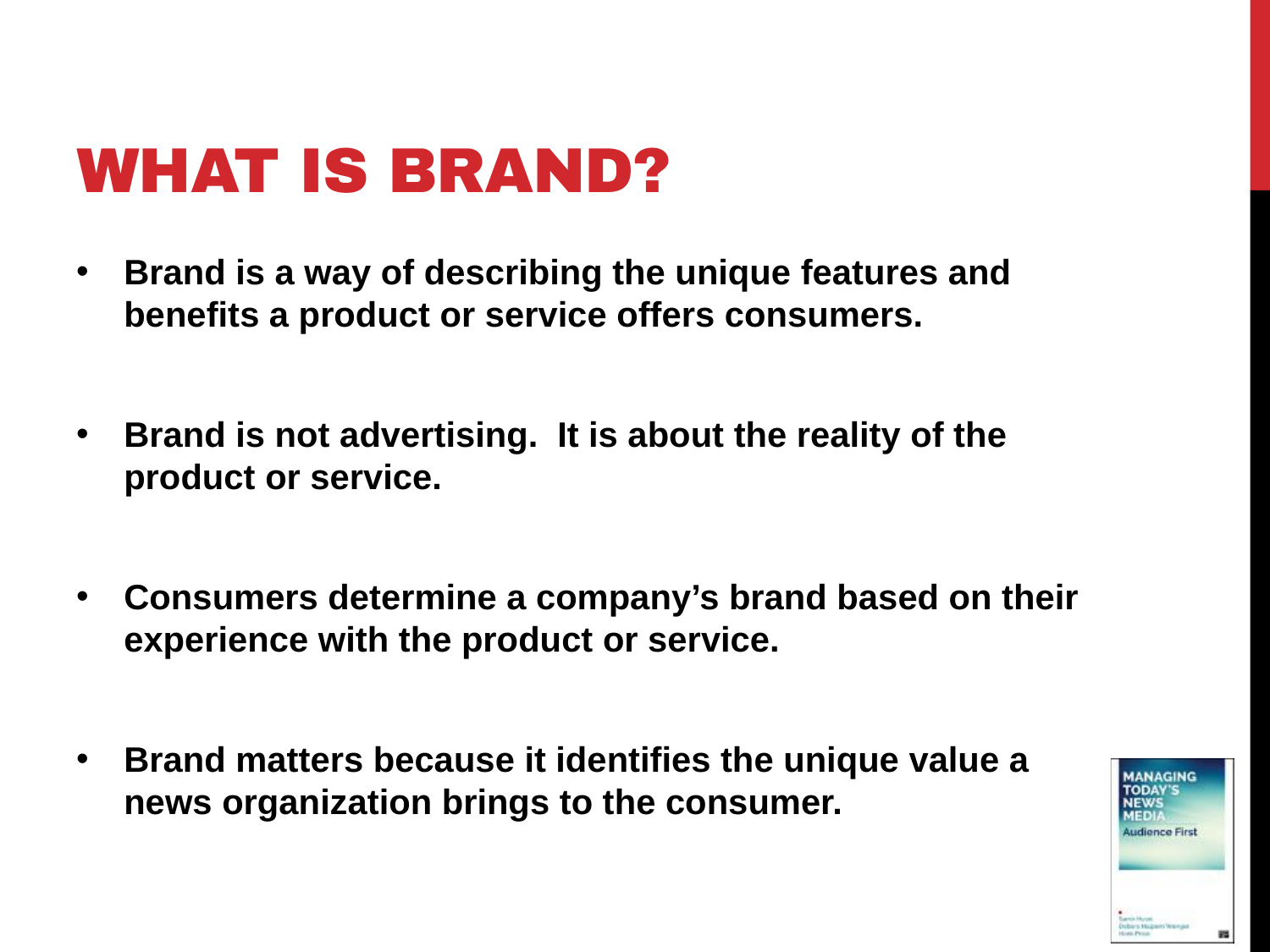

# WHAT IS BRAND?
Brand is a way of describing the unique features and benefits a product or service offers consumers.

Brand is not advertising.  It is about the reality of the product or service.

Consumers determine a company’s brand based on their experience with the product or service.

Brand matters because it identifies the unique value a news organization brings to the consumer.